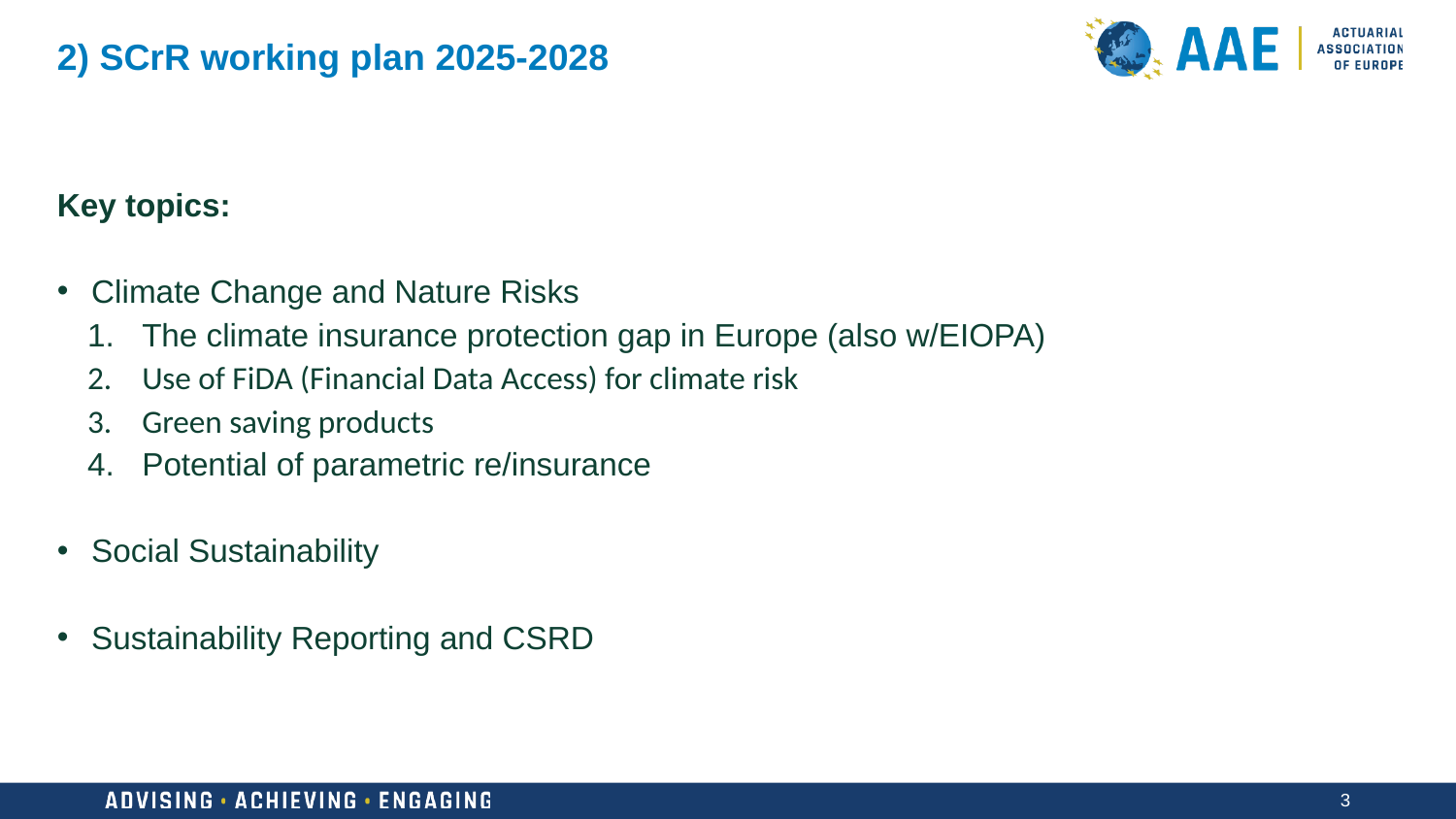

# 2) SCrR working plan 2025-2028
Key topics:

Climate Change and Nature Risks
The climate insurance protection gap in Europe (also w/EIOPA)
Use of FiDA (Financial Data Access) for climate risk
Green saving products
Potential of parametric re/insurance

Social Sustainability

Sustainability Reporting and CSRD
3